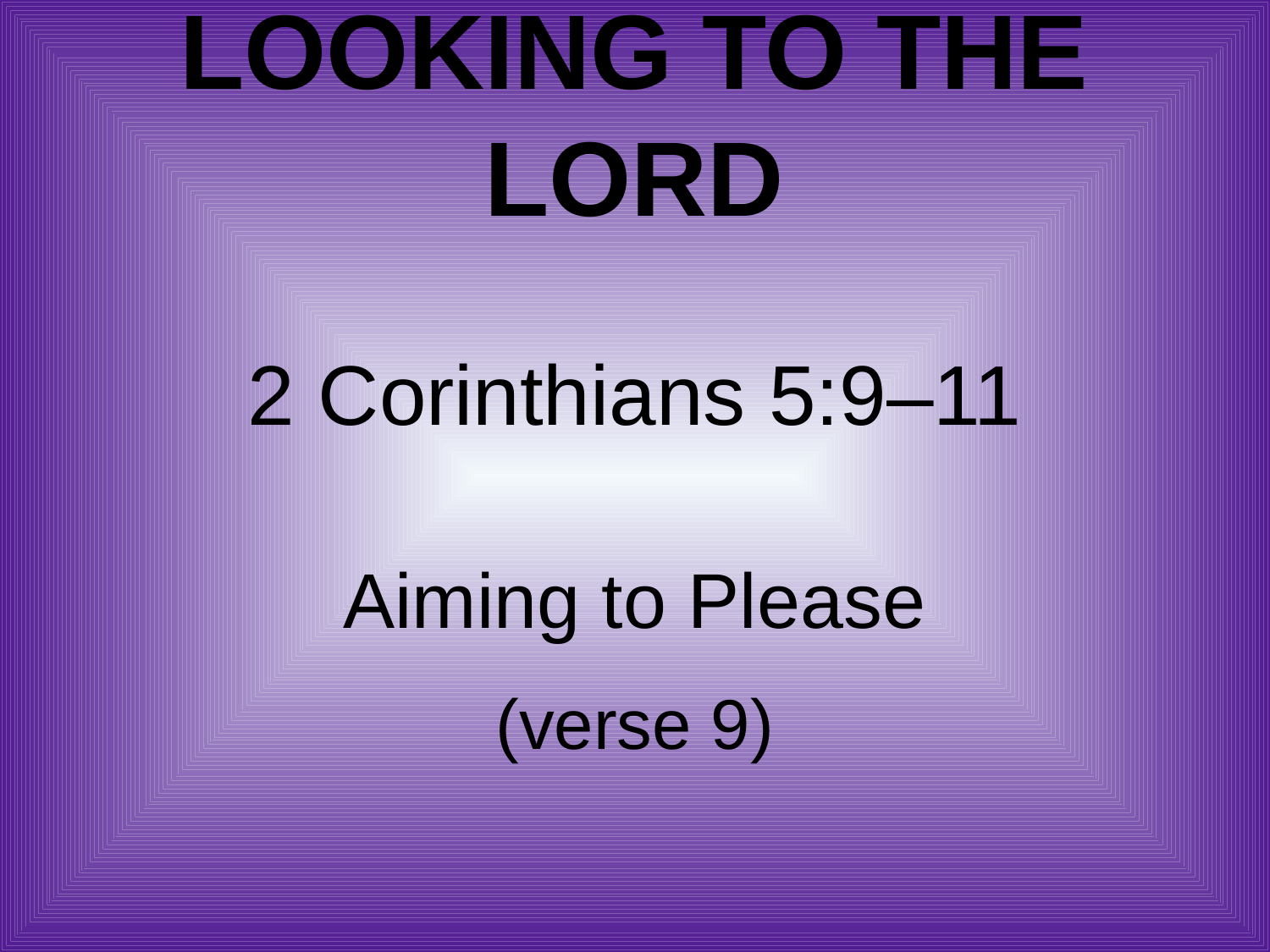

# Looking to the Lord
2 Corinthians 5:9–11

Aiming to Please
(verse 9)